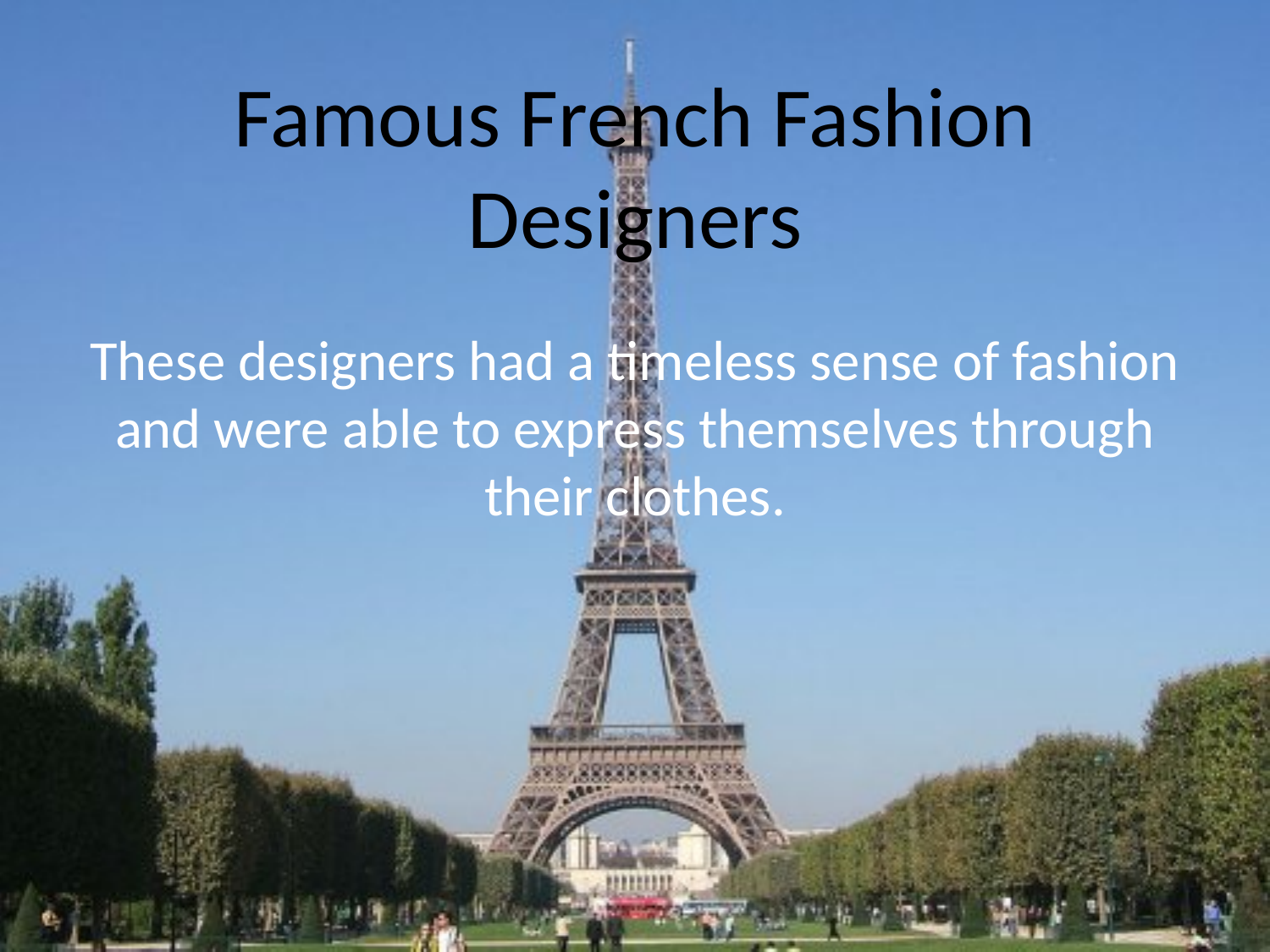

# Famous French Fashion Designers
These designers had a timeless sense of fashion and were able to express themselves through their clothes.